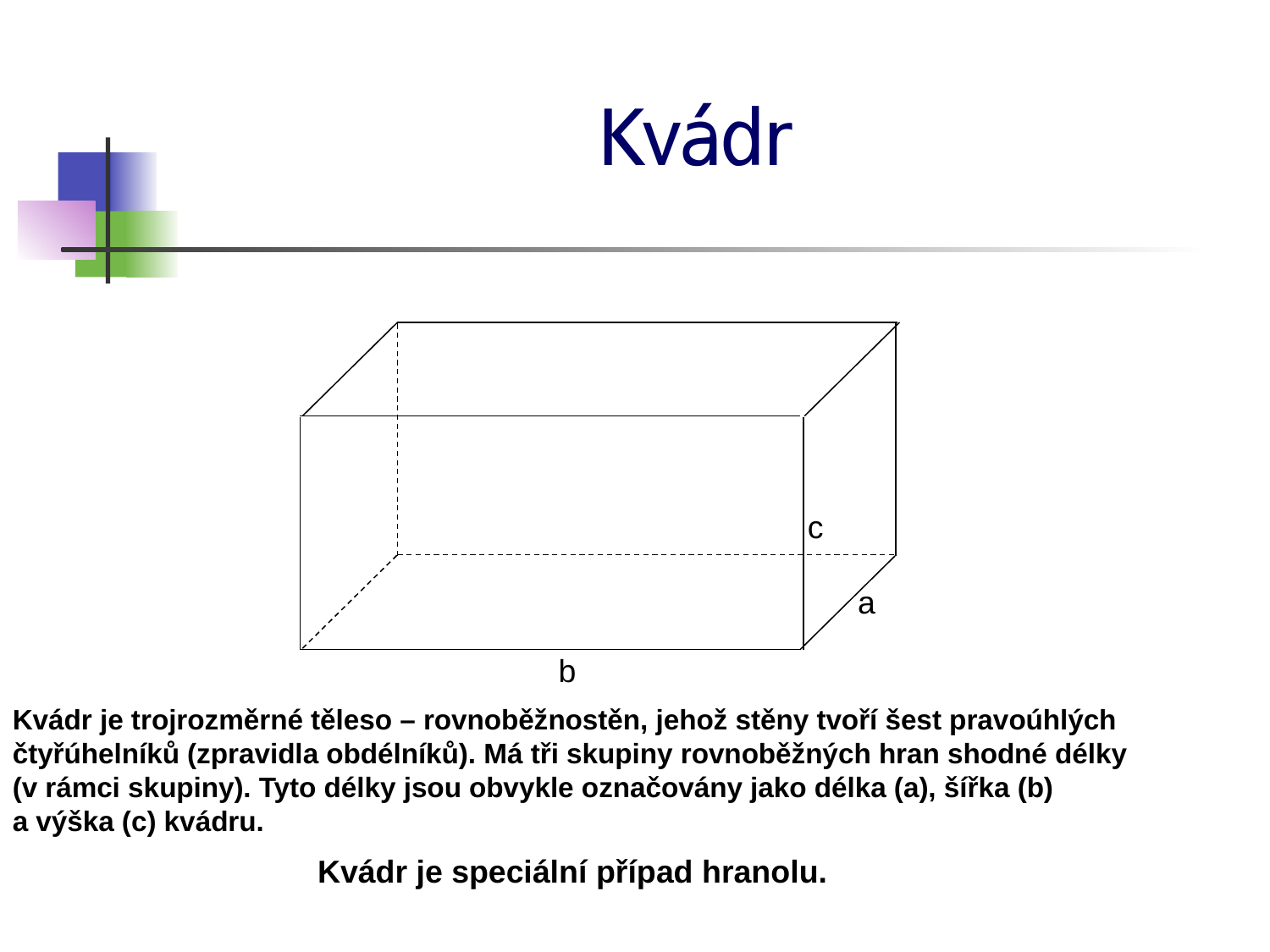

Kvádr
c
a
b
Kvádr je trojrozměrné těleso – rovnoběžnostěn, jehož stěny tvoří šest pravoúhlých čtyřúhelníků (zpravidla obdélníků). Má tři skupiny rovnoběžných hran shodné délky
(v rámci skupiny). Tyto délky jsou obvykle označovány jako délka (a), šířka (b)
a výška (c) kvádru.
Kvádr je speciální případ hranolu.